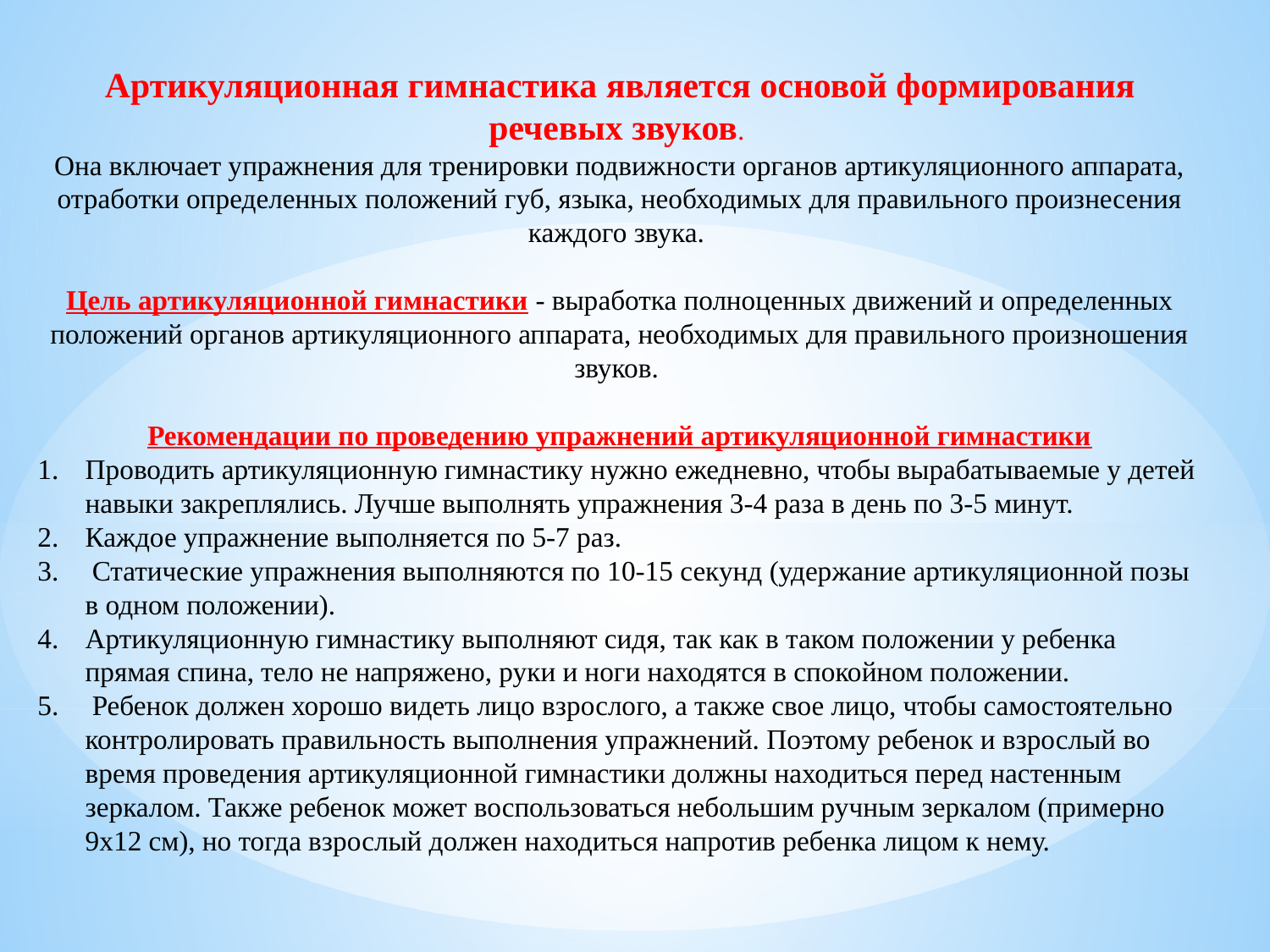

Артикуляционная гимнастика является основой формирования речевых звуков.
Она включает упражнения для тренировки подвижности органов артикуляционного аппарата, отработки определенных положений губ, языка, необходимых для правильного произнесения каждого звука. 
Цель артикуляционной гимнастики - выработка полноценных движений и определенных положений органов артикуляционного аппарата, необходимых для правильного произношения звуков. 
Рекомендации по проведению упражнений артикуляционной гимнастики
Проводить артикуляционную гимнастику нужно ежедневно, чтобы вырабатываемые у детей навыки закреплялись. Лучше выполнять упражнения 3-4 раза в день по 3-5 минут.
Каждое упражнение выполняется по 5-7 раз.
 Статические упражнения выполняются по 10-15 секунд (удержание артикуляционной позы в одном положении).
Артикуляционную гимнастику выполняют сидя, так как в таком положении у ребенка прямая спина, тело не напряжено, руки и ноги находятся в спокойном положении.
 Ребенок должен хорошо видеть лицо взрослого, а также свое лицо, чтобы самостоятельно контролировать правильность выполнения упражнений. Поэтому ребенок и взрослый во время проведения артикуляционной гимнастики должны находиться перед настенным зеркалом. Также ребенок может воспользоваться небольшим ручным зеркалом (примерно 9х12 см), но тогда взрослый должен находиться напротив ребенка лицом к нему.